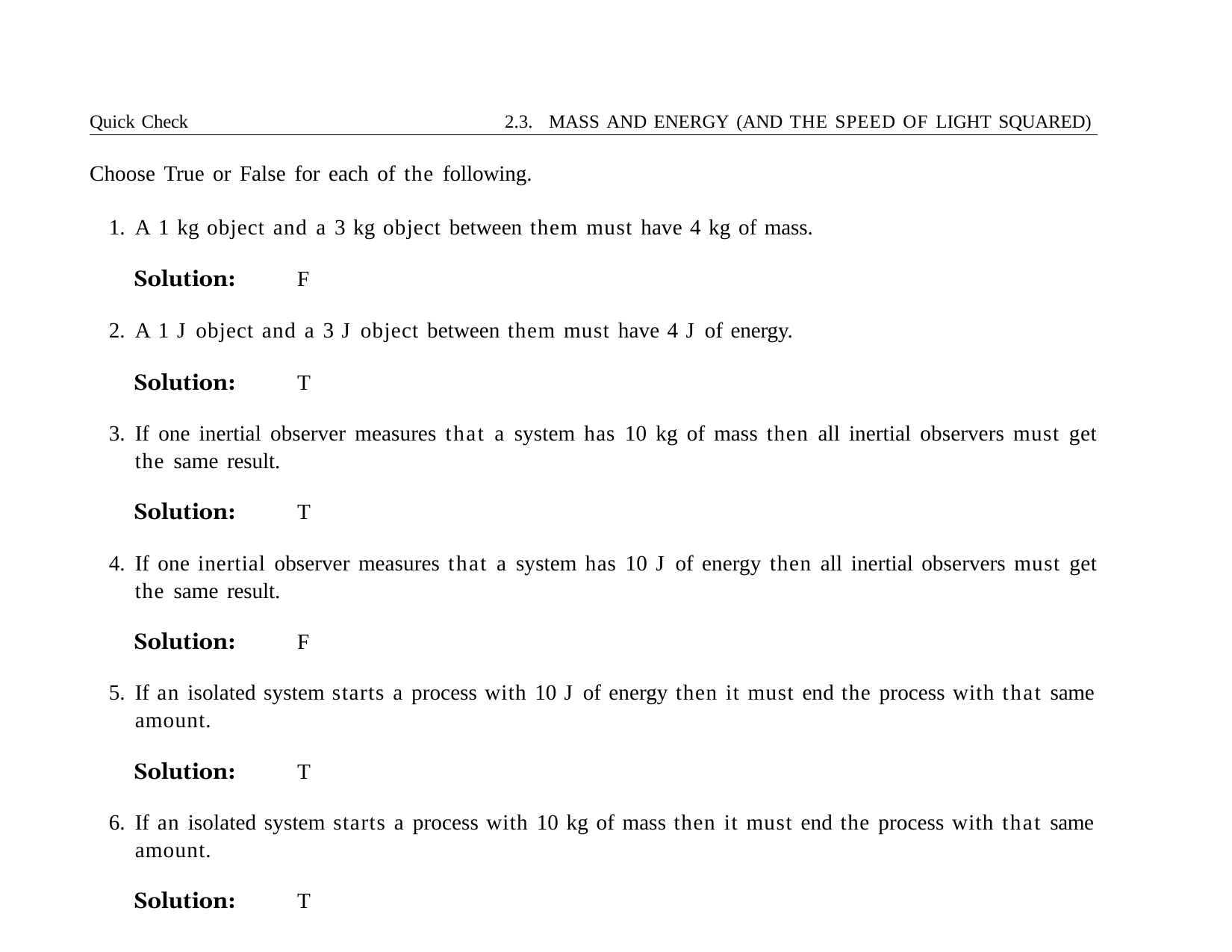

Quick Check	2.3.  MASS AND ENERGY (AND THE SPEED OF LIGHT SQUARED)

Choose True or False for each of the following.

A 1 kg object and a 3 kg object between them must have 4 kg of mass.

Solution:	F
A 1 J object and a 3 J object between them must have 4 J of energy.

Solution:	T
If one inertial observer measures that a system has 10 kg of mass then all inertial observers must get the same result.
Solution:	T
If one inertial observer measures that a system has 10 J of energy then all inertial observers must get the same result.
Solution:	F
If an isolated system starts a process with 10 J of energy then it must end the process with that same amount.
Solution:	T
If an isolated system starts a process with 10 kg of mass then it must end the process with that same amount.
Solution:	T